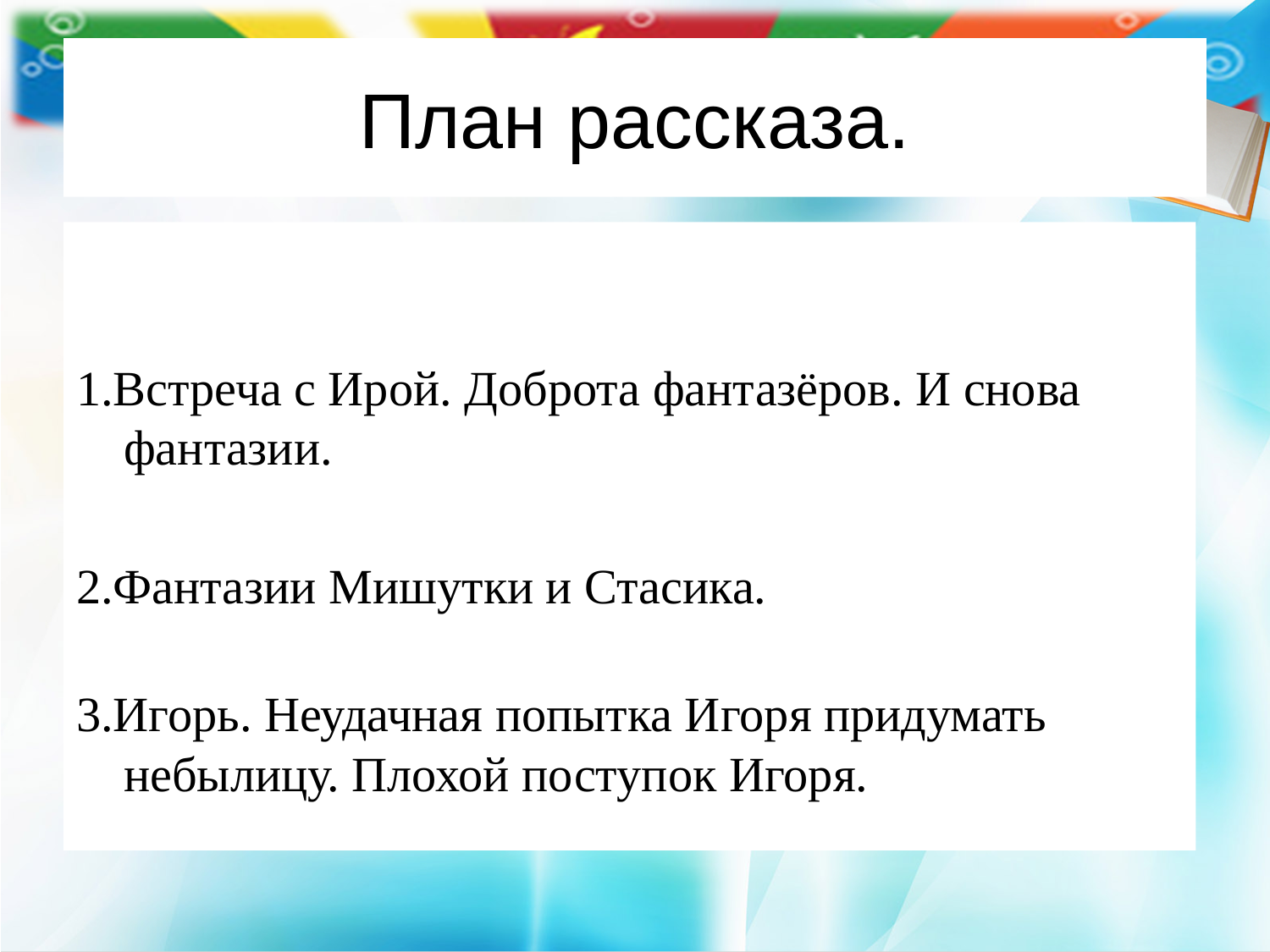

# План рассказа.

1.Встреча с Ирой. Доброта фантазёров. И снова фантазии.

2.Фантазии Мишутки и Стасика.
3.Игорь. Неудачная попытка Игоря придумать небылицу. Плохой поступок Игоря.